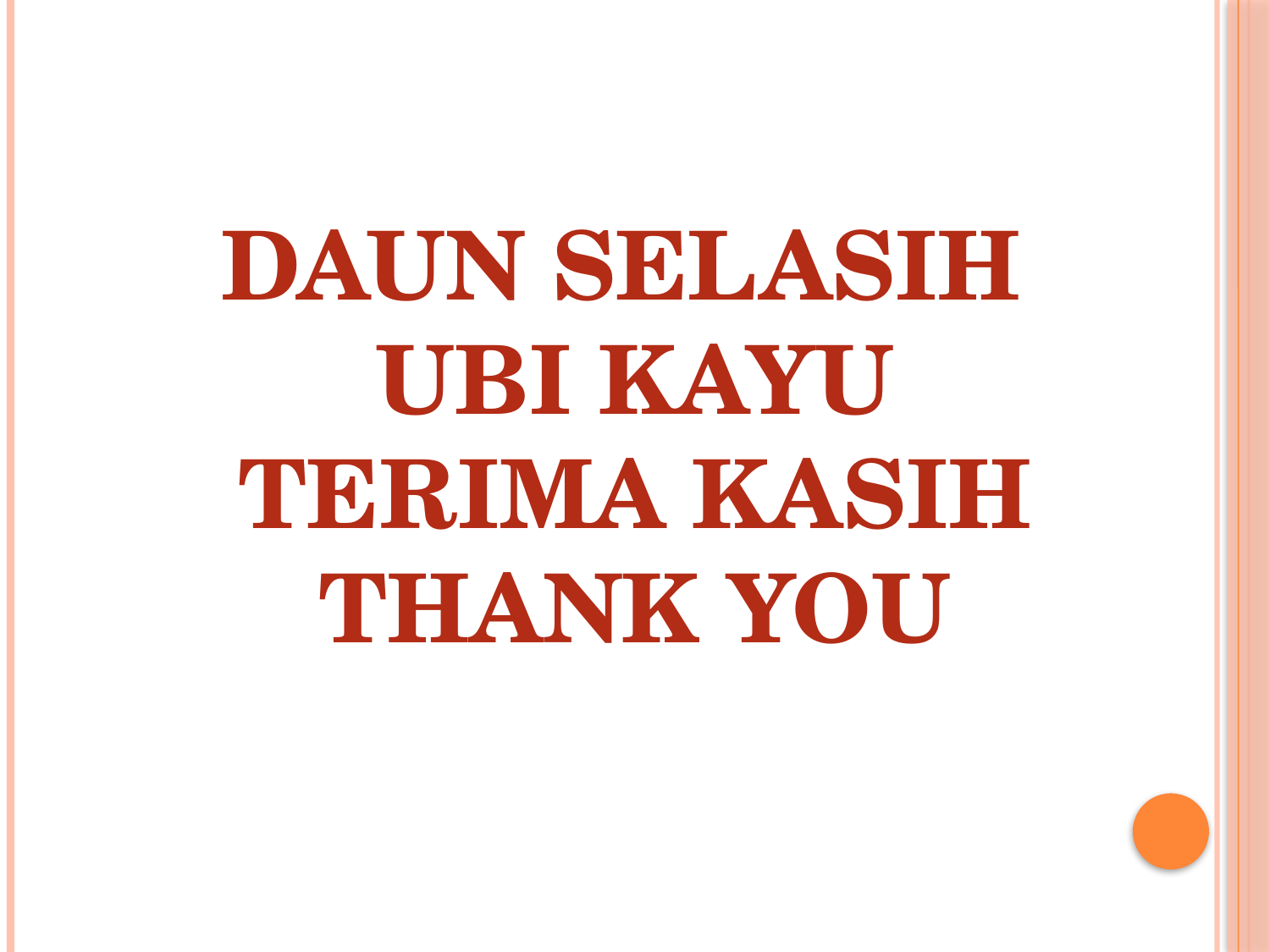

DAUN SELASIH
UBI KAYU
TERIMA KASIH
THANK YOU